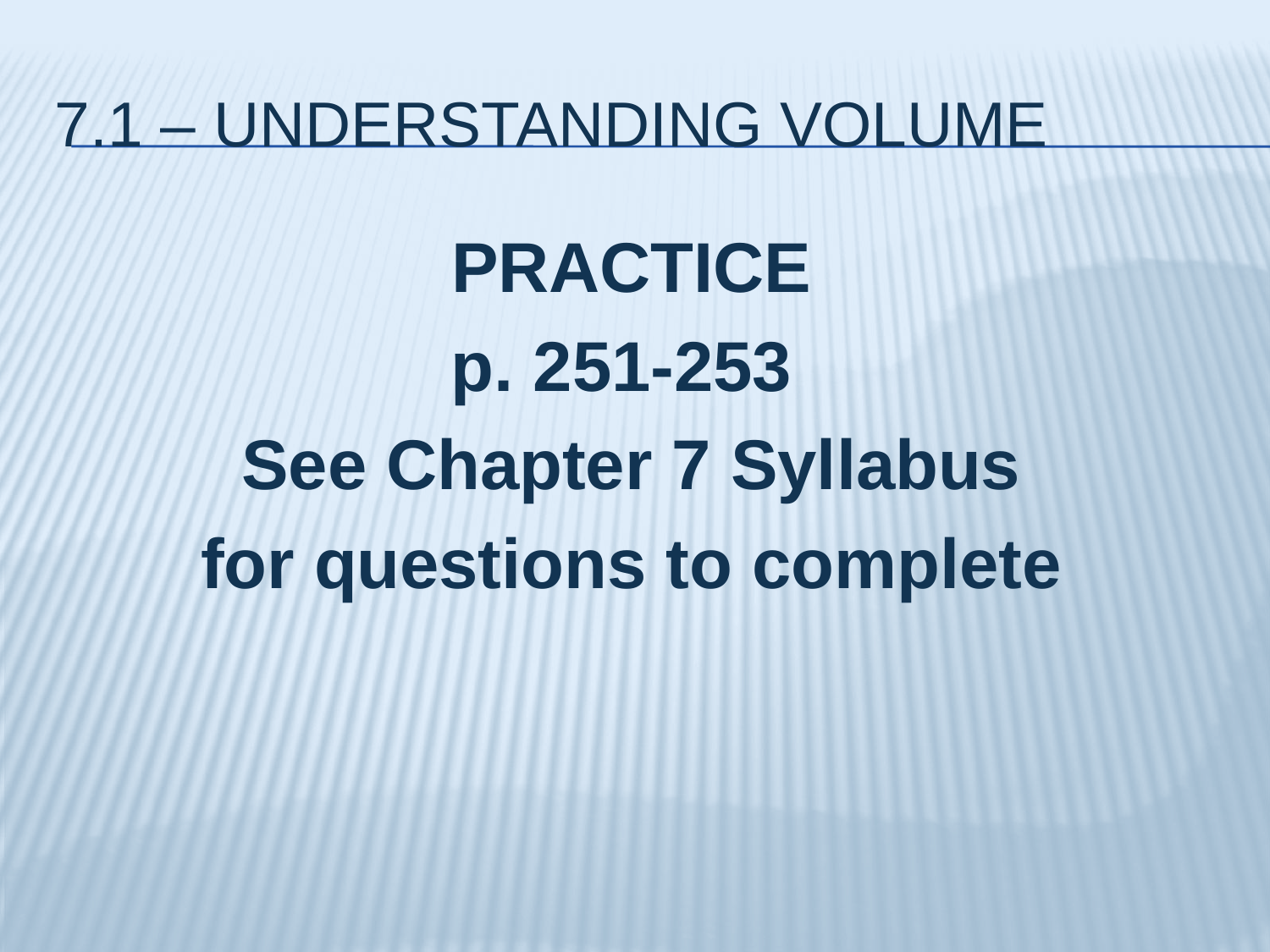

# 7.1 – Understanding Volume
PRACTICE
p. 251-253
See Chapter 7 Syllabus
for questions to complete